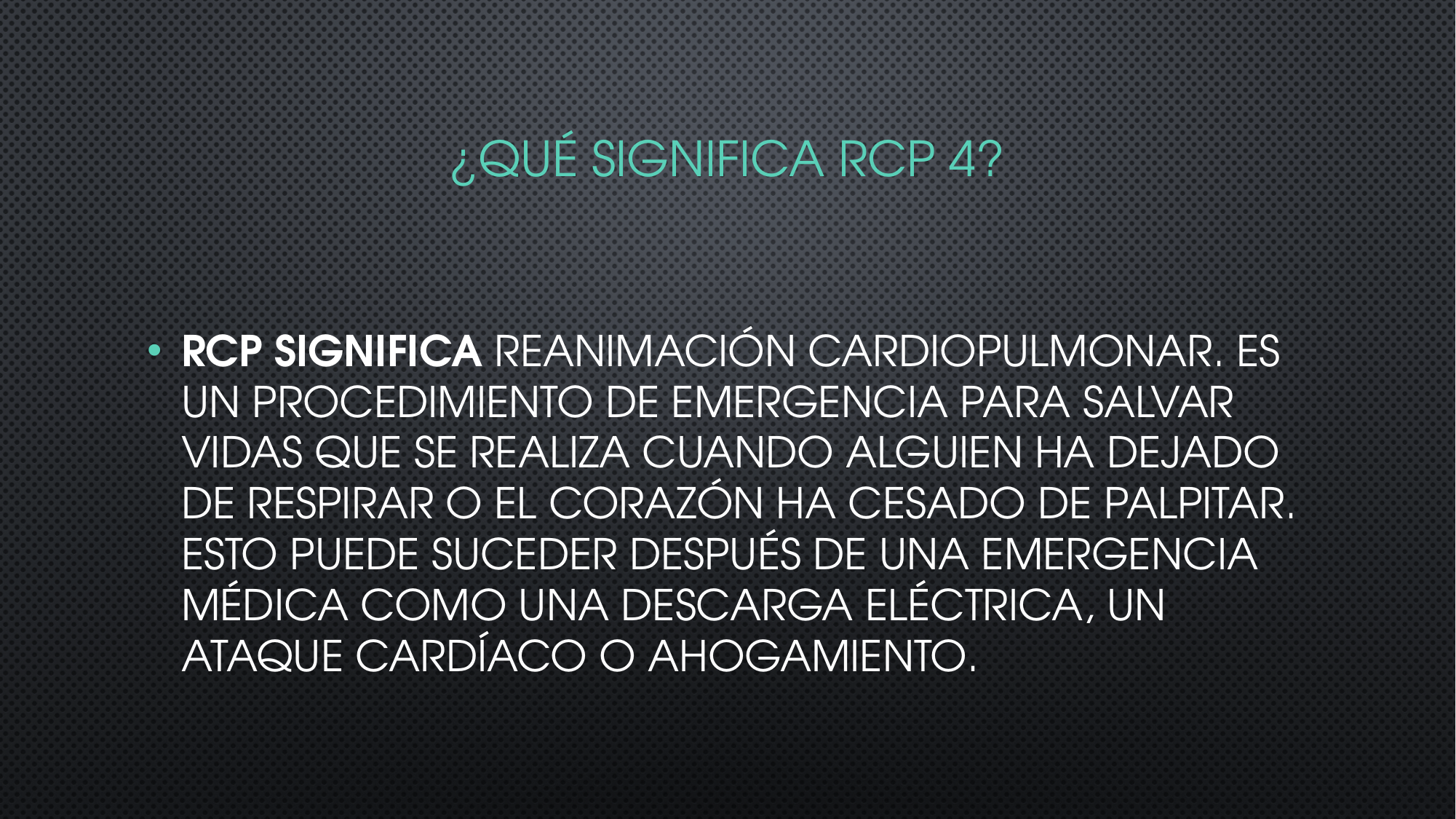

# ¿Qué significa RCP 4?
RCP significa reanimación cardiopulmonar. Es un procedimiento de emergencia para salvar vidas que se realiza cuando alguien ha dejado de respirar o el corazón ha cesado de palpitar. Esto puede suceder después de una emergencia médica como una descarga eléctrica, un ataque cardíaco o ahogamiento.